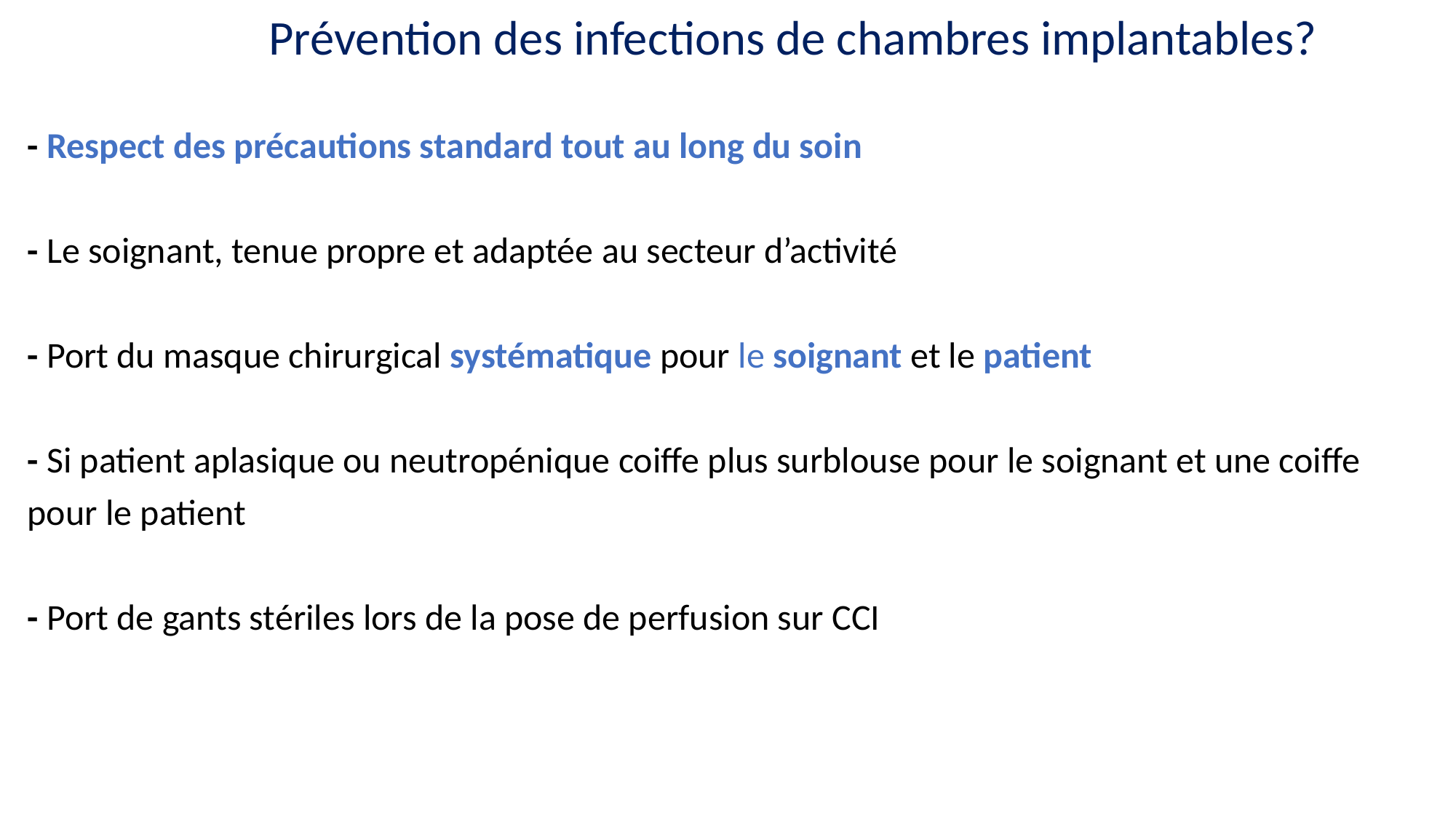

Prévention des infections de chambres implantables?
- Respect des précautions standard tout au long du soin

- Le soignant, tenue propre et adaptée au secteur d’activité

- Port du masque chirurgical systématique pour le soignant et le patient

- Si patient aplasique ou neutropénique coiffe plus surblouse pour le soignant et une coiffe pour le patient

- Port de gants stériles lors de la pose de perfusion sur CCI